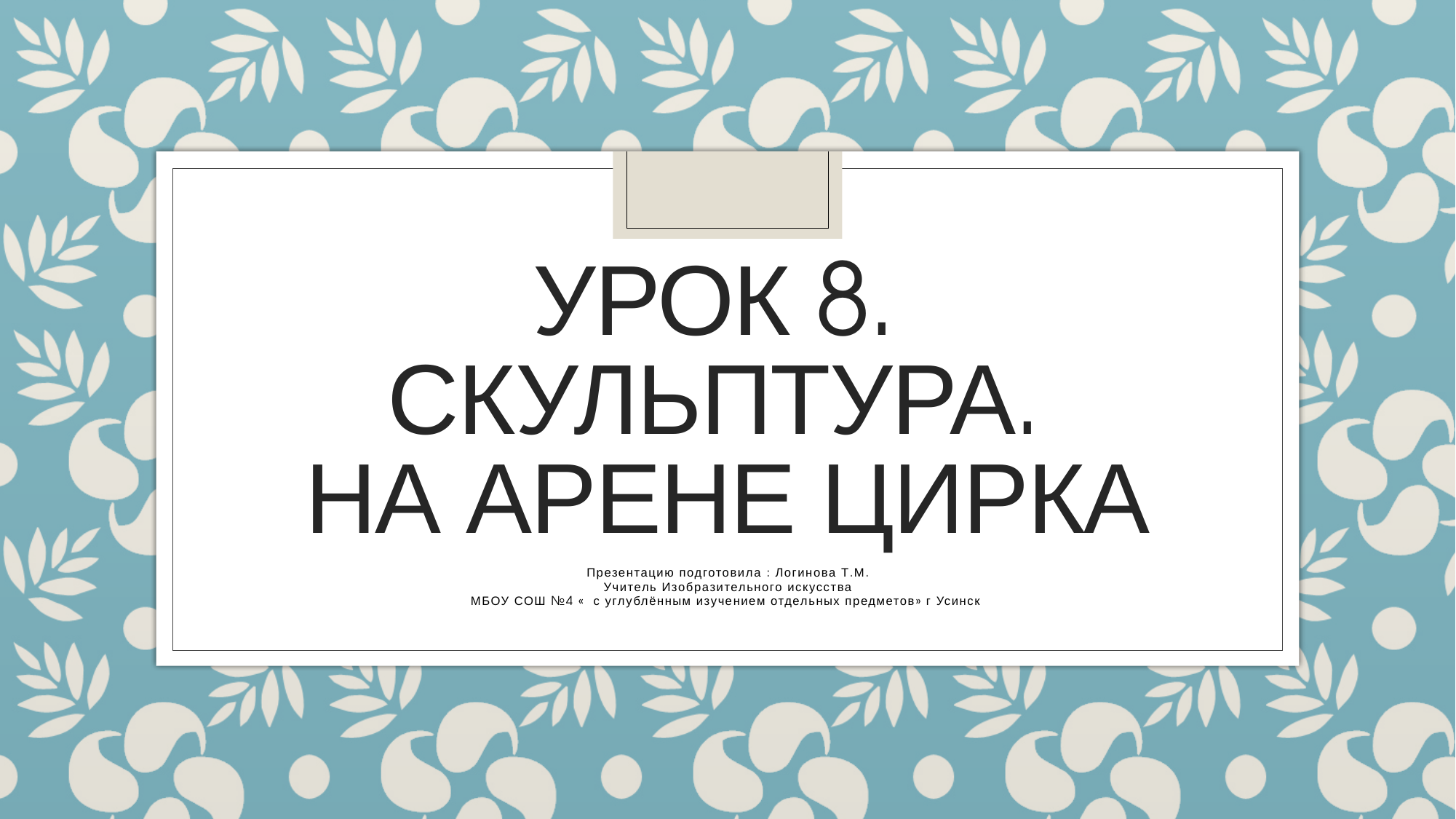

# Урок 8. Скульптура. На арене цирка
Презентацию подготовила : Логинова Т.М.
Учитель Изобразительного искусства
МБОУ СОШ №4 «  с углублённым изучением отдельных предметов» г Усинск